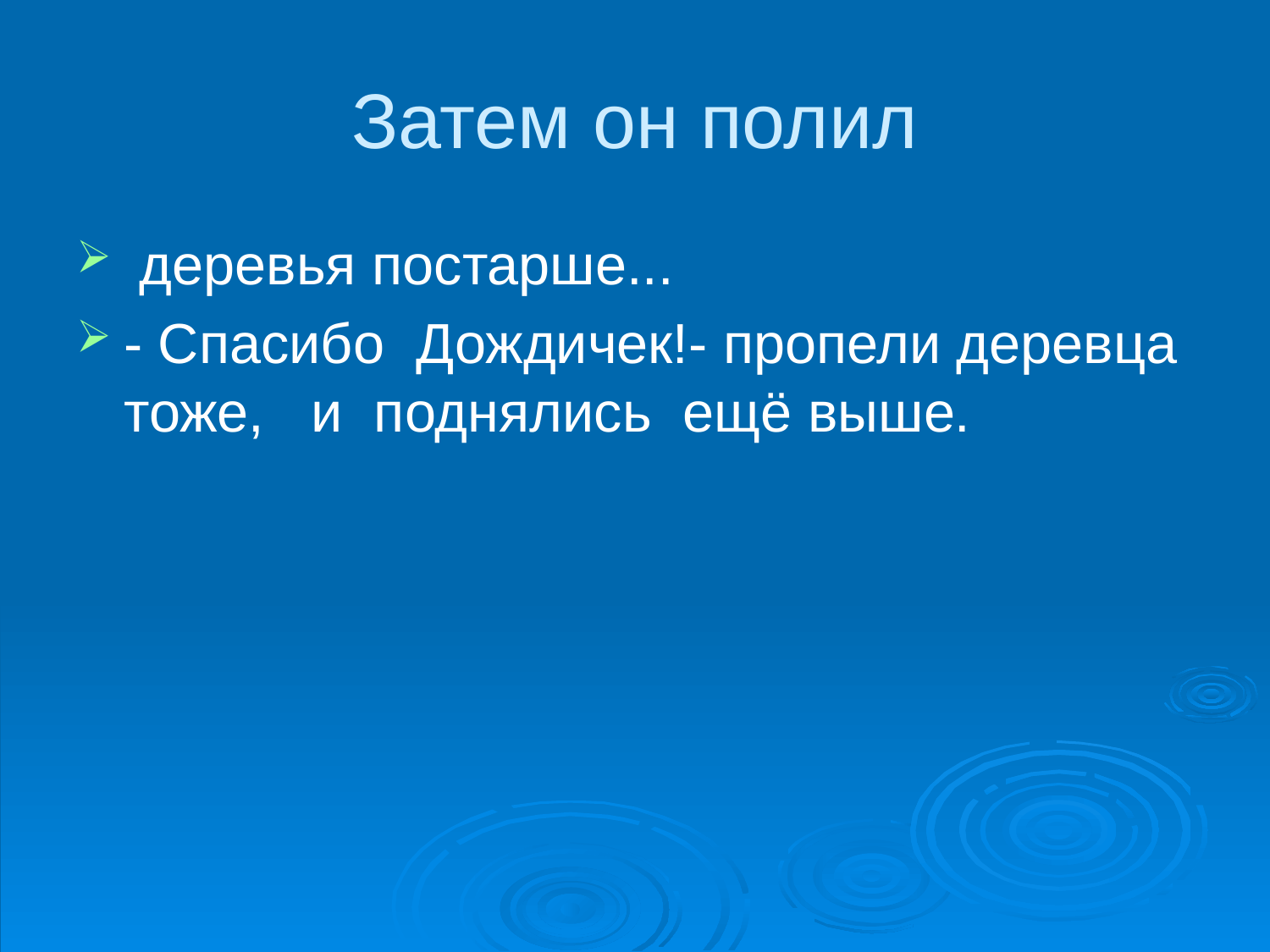

# Затем он полил
 деревья постарше...
- Спасибо  Дождичек!- пропели деревца тоже,   и  поднялись  ещё выше.